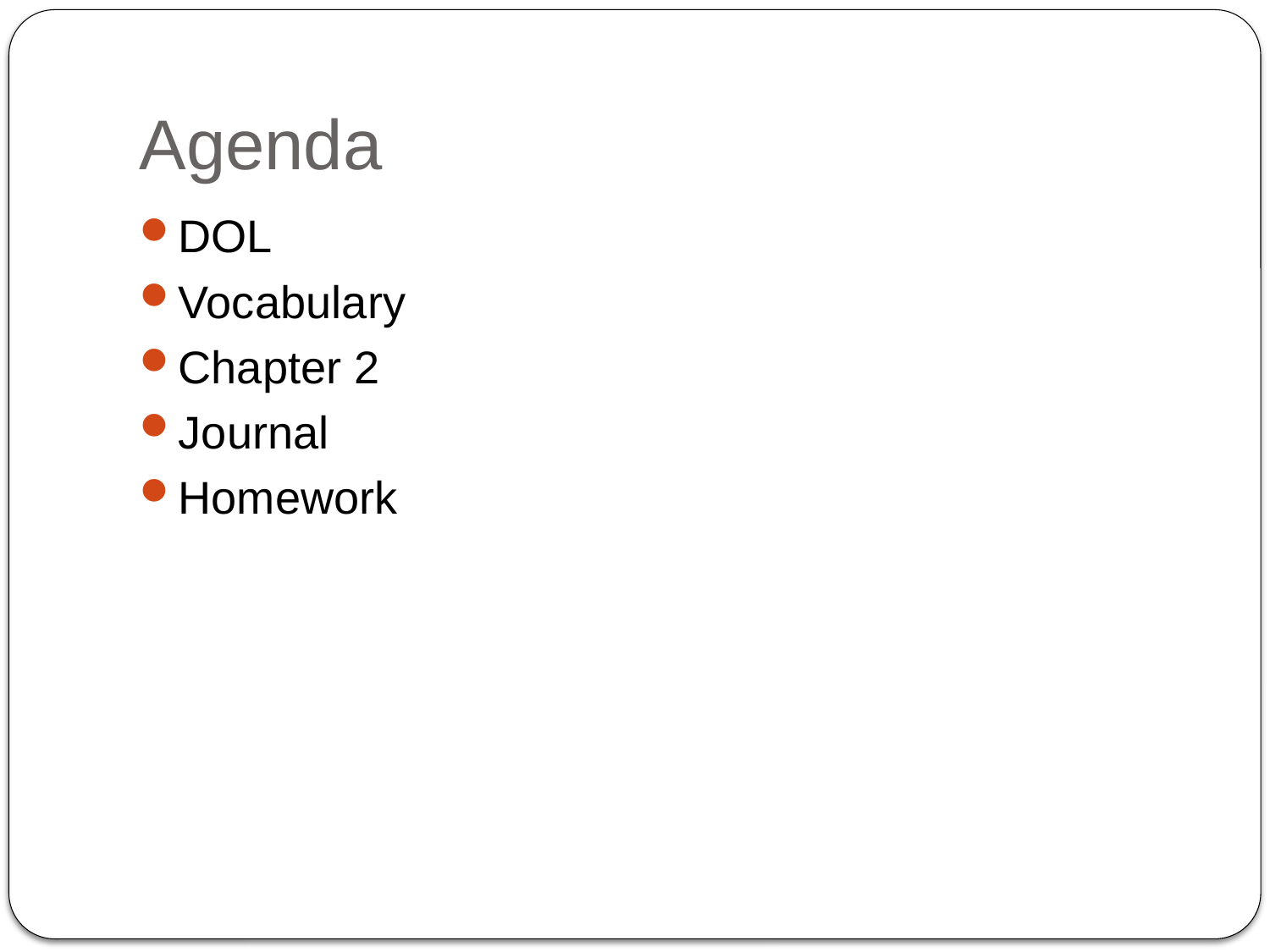

# Agenda
DOL
Vocabulary
Chapter 2
Journal
Homework